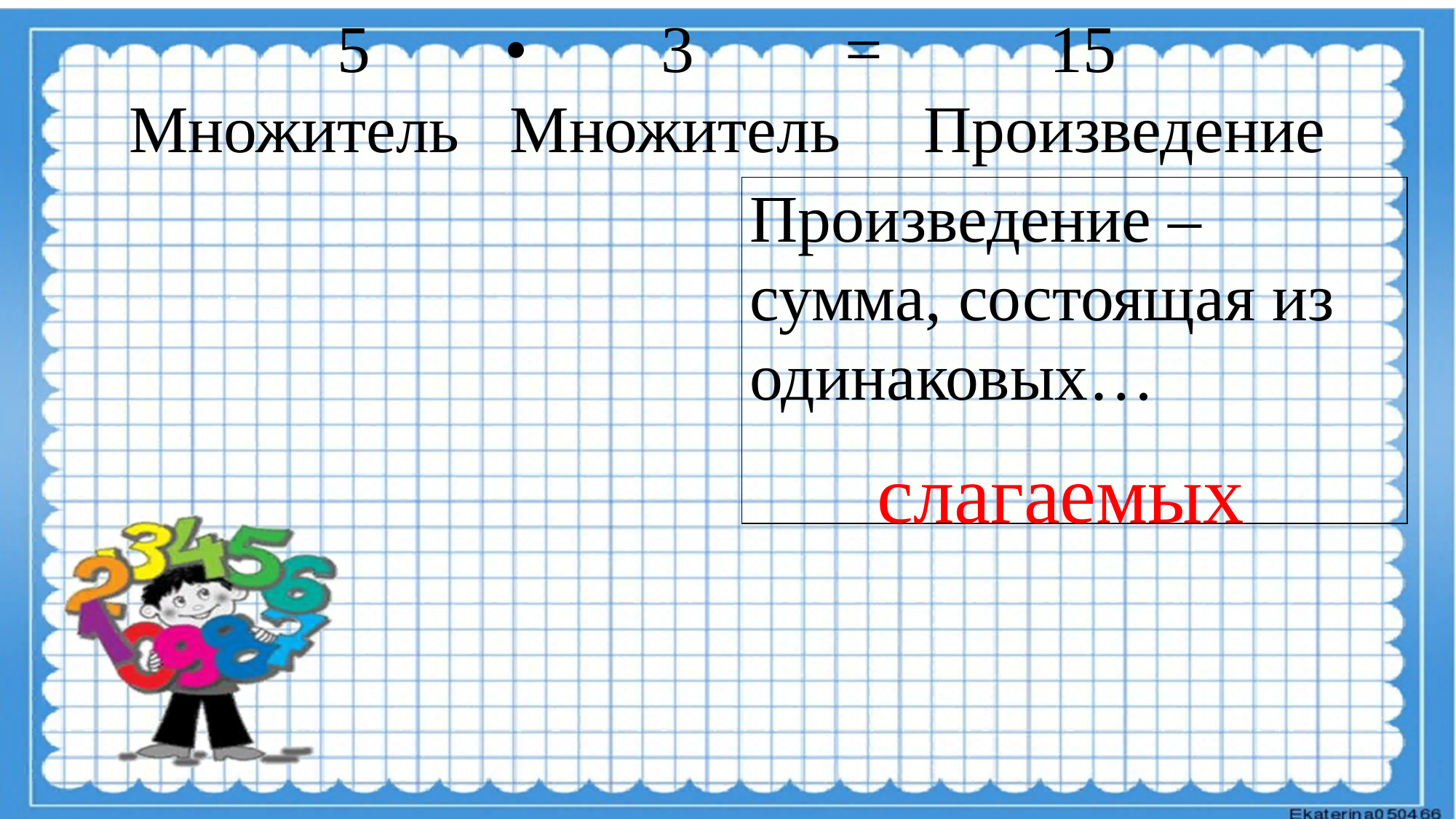

5        •        3         =          15
Множитель   Множитель     Произведение
|  |
| --- |
| Произведение – сумма, состоящая из одинаковых… |
слагаемых